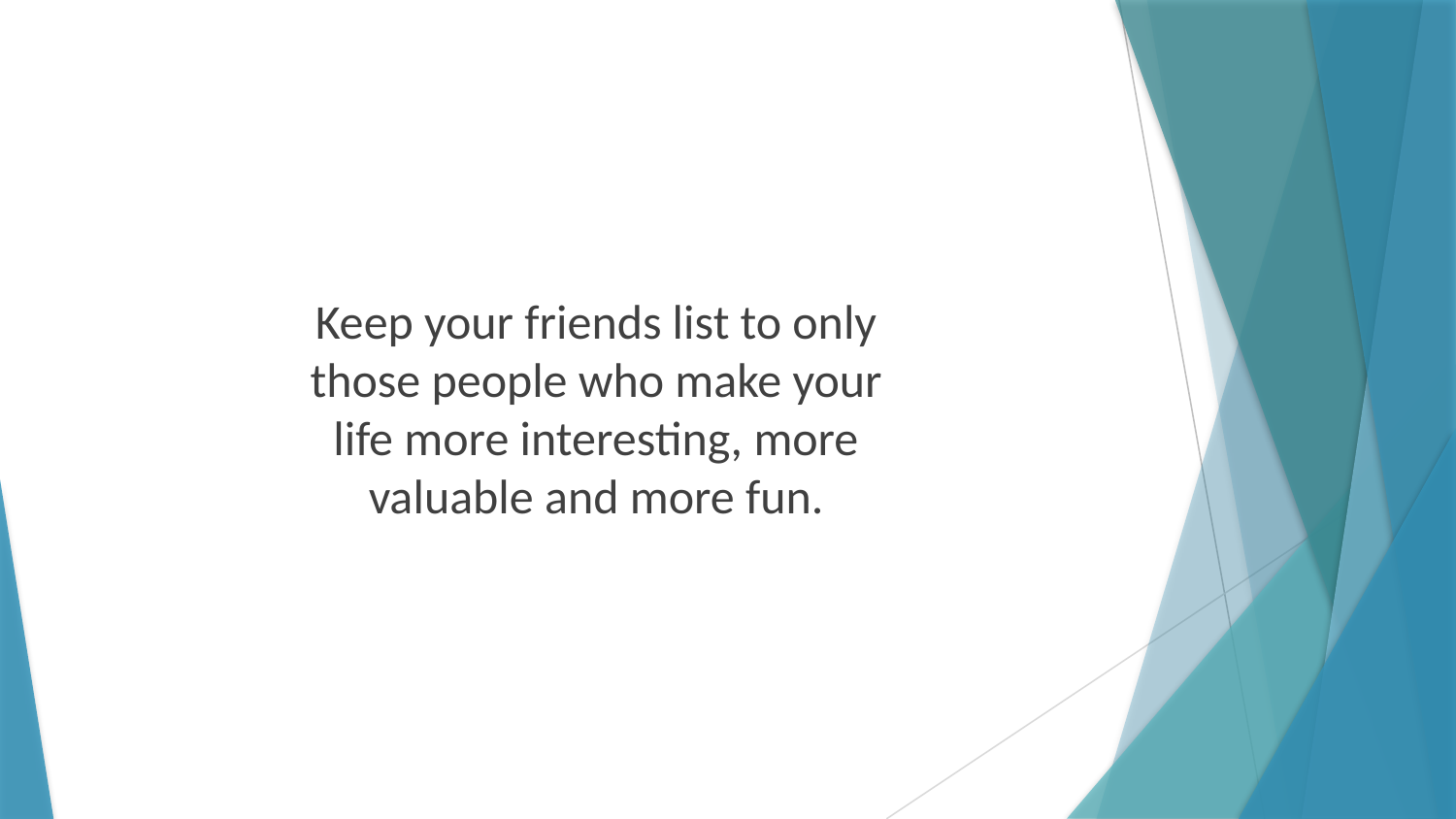

Keep your friends list to only those people who make your life more interesting, more valuable and more fun.